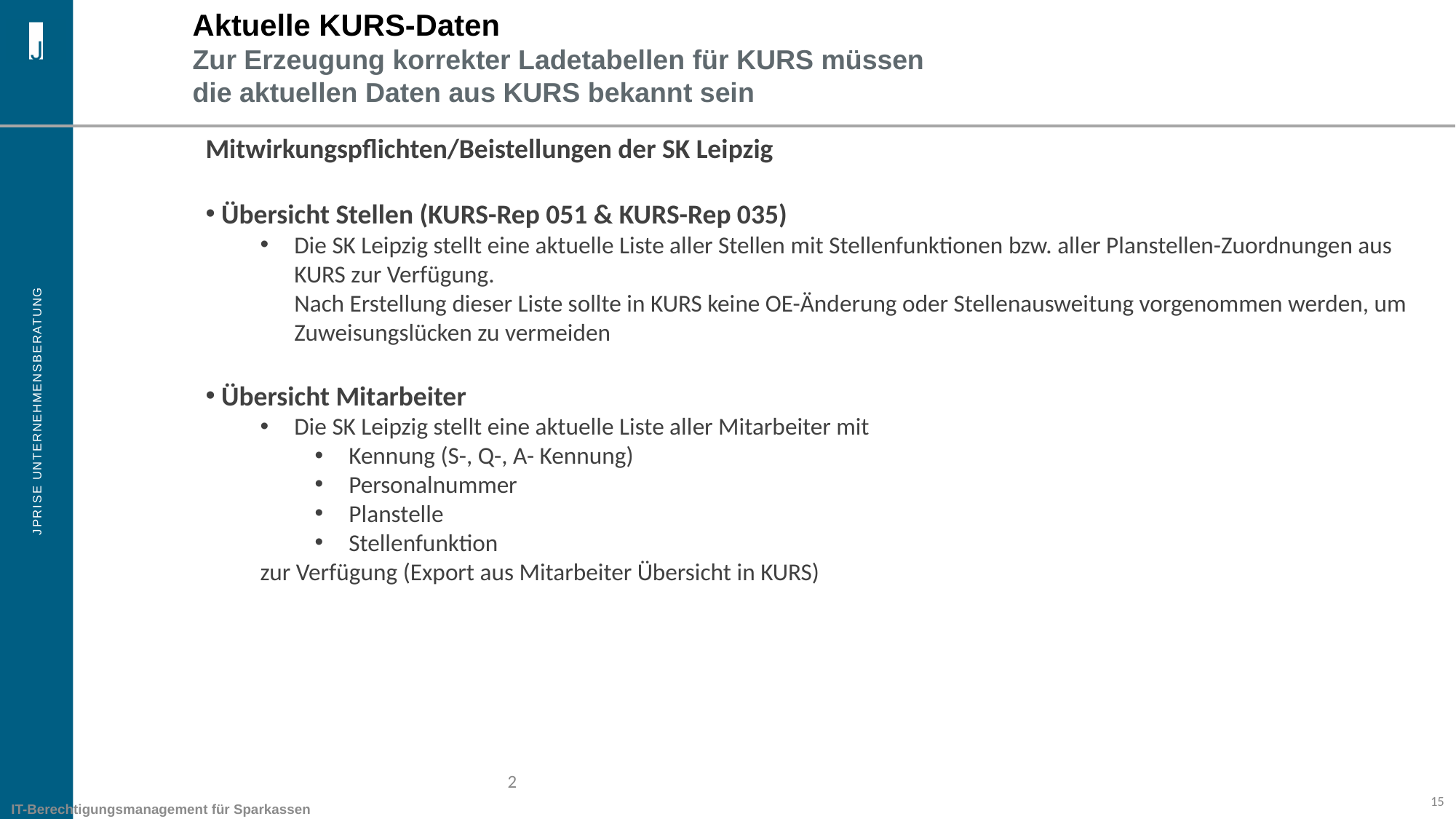

Aktuelle KURS-Daten
Zur Erzeugung korrekter Ladetabellen für KURS müssen die aktuellen Daten aus KURS bekannt sein

Mitwirkungspflichten/Beistellungen der SK Leipzig

 Übersicht Stellen (KURS-Rep 051 & KURS-Rep 035)
Die SK Leipzig stellt eine aktuelle Liste aller Stellen mit Stellenfunktionen bzw. aller Planstellen-Zuordnungen aus KURS zur Verfügung.
Nach Erstellung dieser Liste sollte in KURS keine OE-Änderung oder Stellenausweitung vorgenommen werden, um Zuweisungslücken zu vermeiden

 Übersicht Mitarbeiter
Die SK Leipzig stellt eine aktuelle Liste aller Mitarbeiter mit
Kennung (S-, Q-, A- Kennung)
Personalnummer
Planstelle
Stellenfunktion
zur Verfügung (Export aus Mitarbeiter Übersicht in KURS)
2